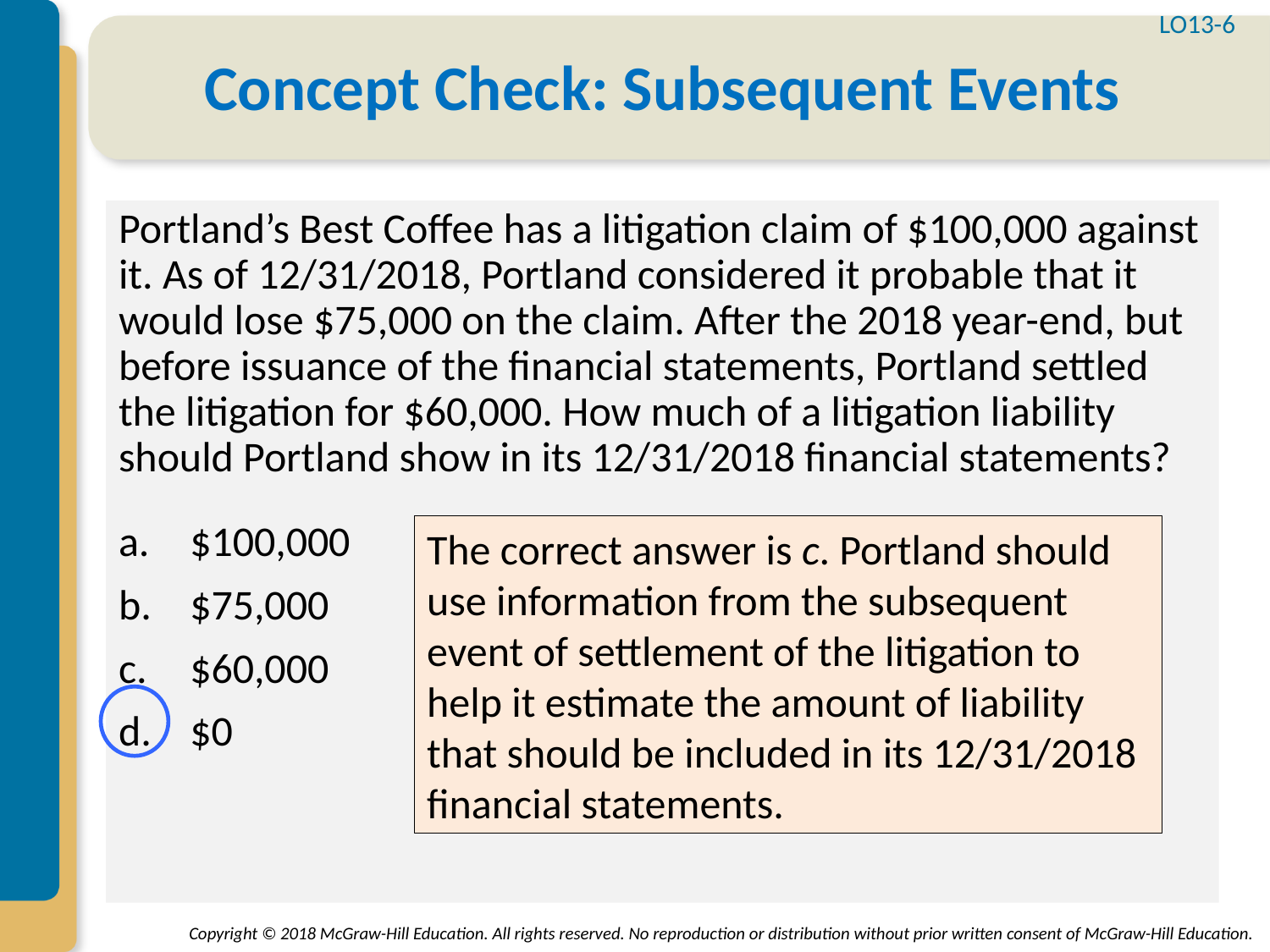

LO13-6
# Concept Check: Subsequent Events
Portland’s Best Coffee has a litigation claim of $100,000 against it. As of 12/31/2018, Portland considered it probable that it would lose $75,000 on the claim. After the 2018 year-end, but before issuance of the financial statements, Portland settled the litigation for $60,000. How much of a litigation liability should Portland show in its 12/31/2018 financial statements?
$100,000
$75,000
$60,000
$0

The correct answer is c. Portland should use information from the subsequent event of settlement of the litigation to help it estimate the amount of liability that should be included in its 12/31/2018 financial statements.